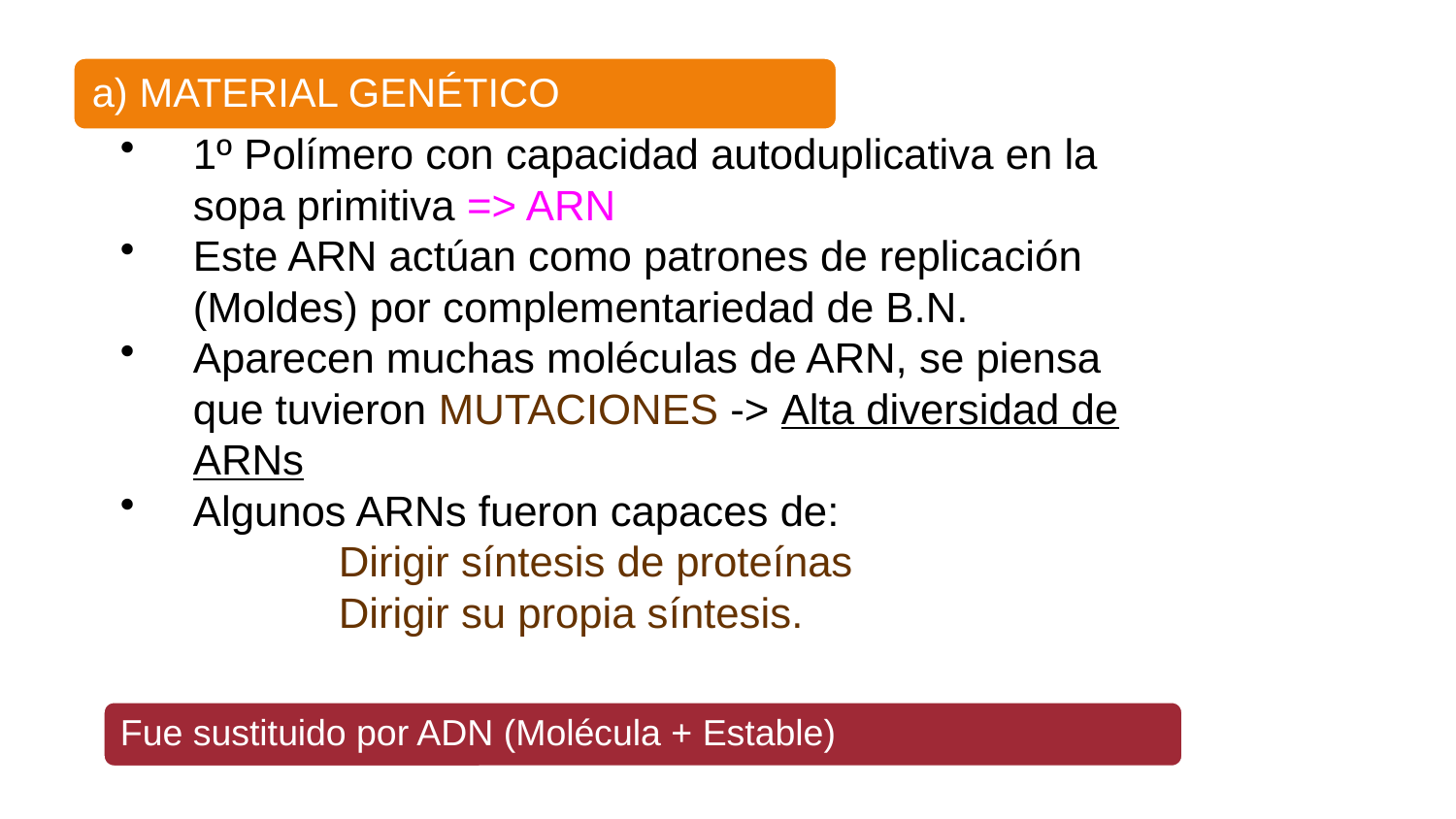

a) MATERIAL GENÉTICO
1º Polímero con capacidad autoduplicativa en la sopa primitiva => ARN
Este ARN actúan como patrones de replicación (Moldes) por complementariedad de B.N.
Aparecen muchas moléculas de ARN, se piensa que tuvieron MUTACIONES -> Alta diversidad de ARNs
Algunos ARNs fueron capaces de:
		Dirigir síntesis de proteínas
		Dirigir su propia síntesis.
Fue sustituido por ADN (Molécula + Estable)